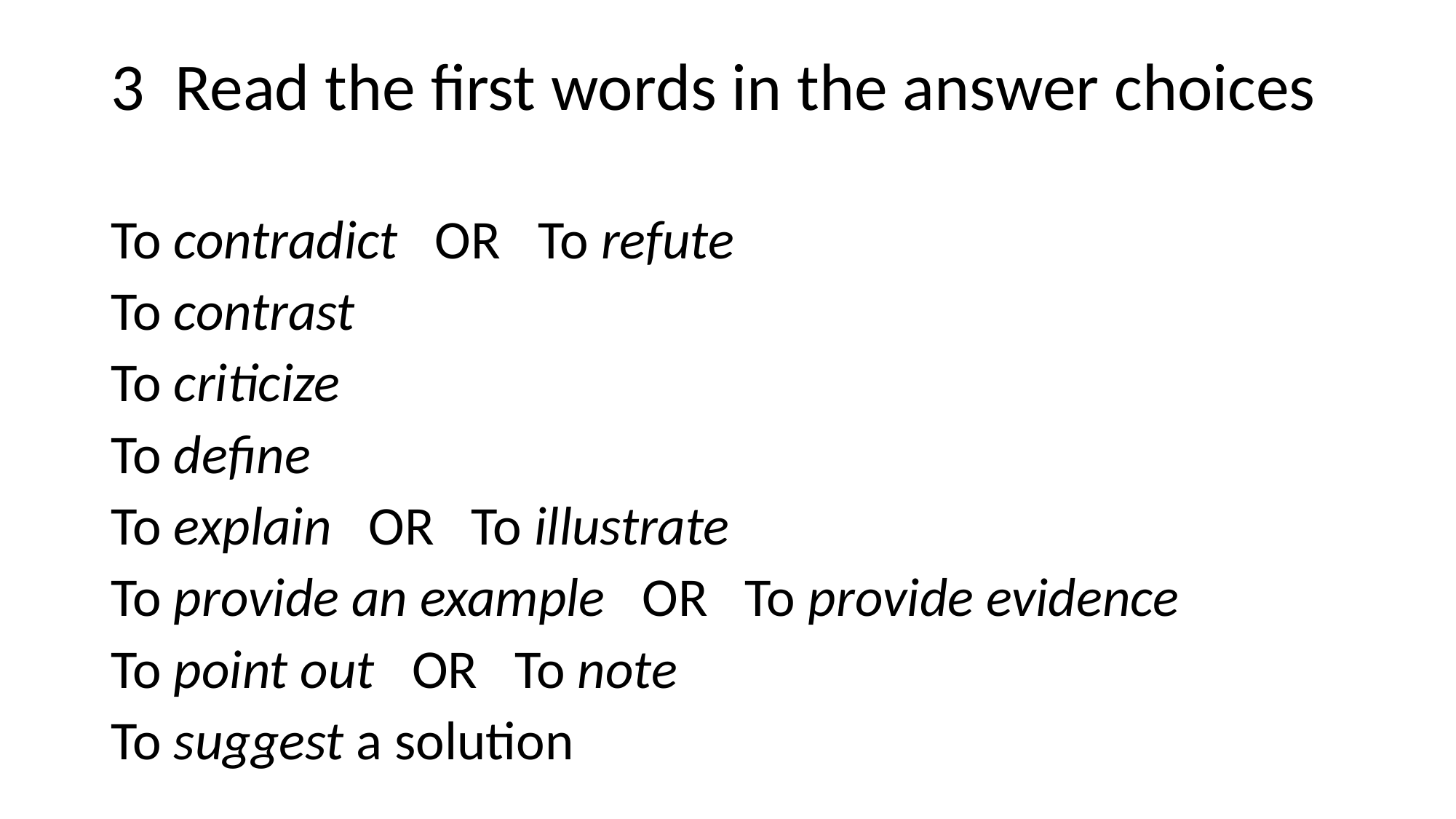

# 3  Read the first words in the answer choices
To contradict   OR   To refute
To contrast
To criticize
To define
To explain   OR   To illustrate
To provide an example   OR   To provide evidence
To point out   OR   To note
To suggest a solution